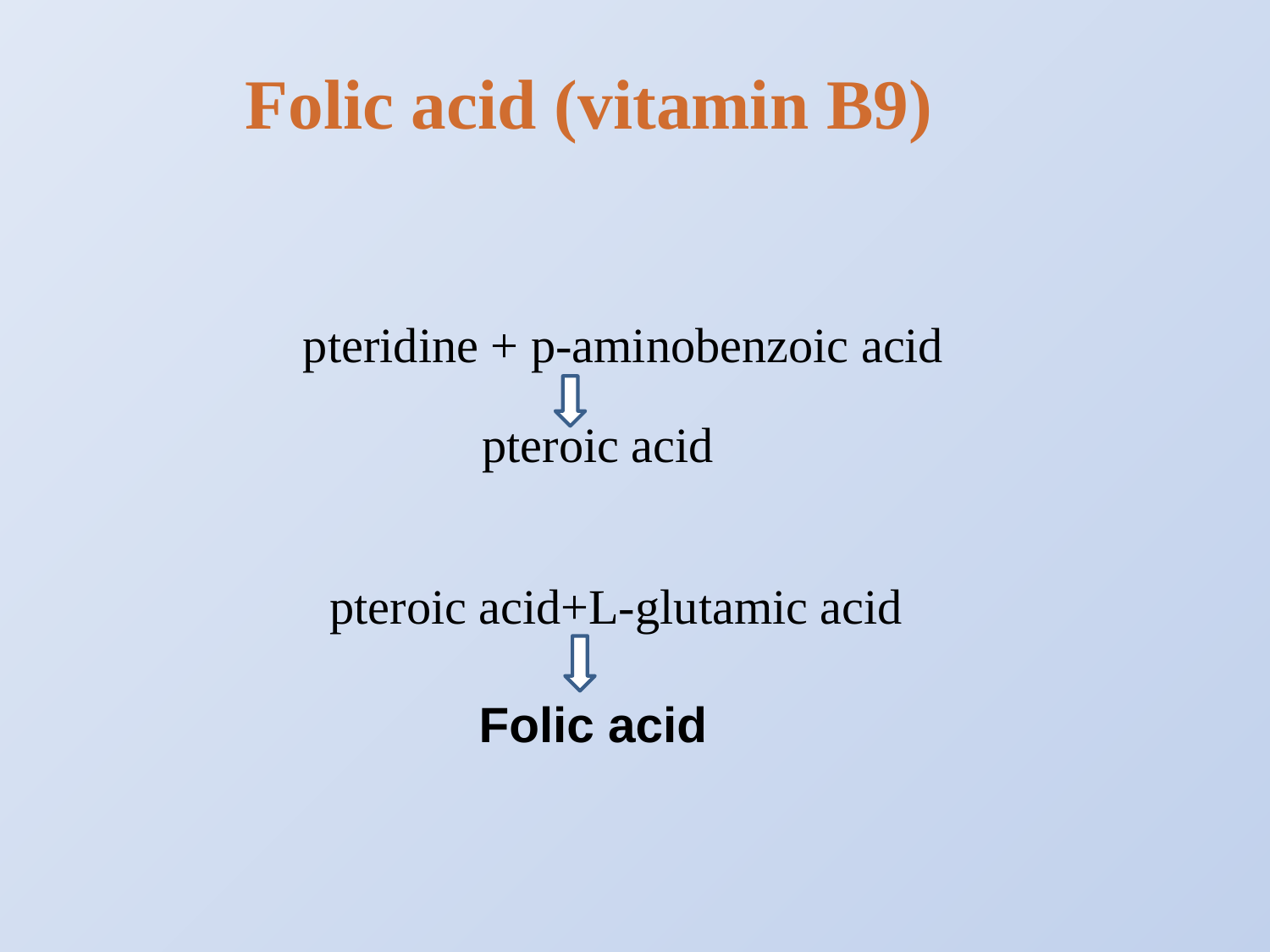

Folic acid (vitamin B9)

          pteridine + p-aminobenzoic acid

            pteroic acid

                      pteroic acid+L-glutamic acid

      Folic acid